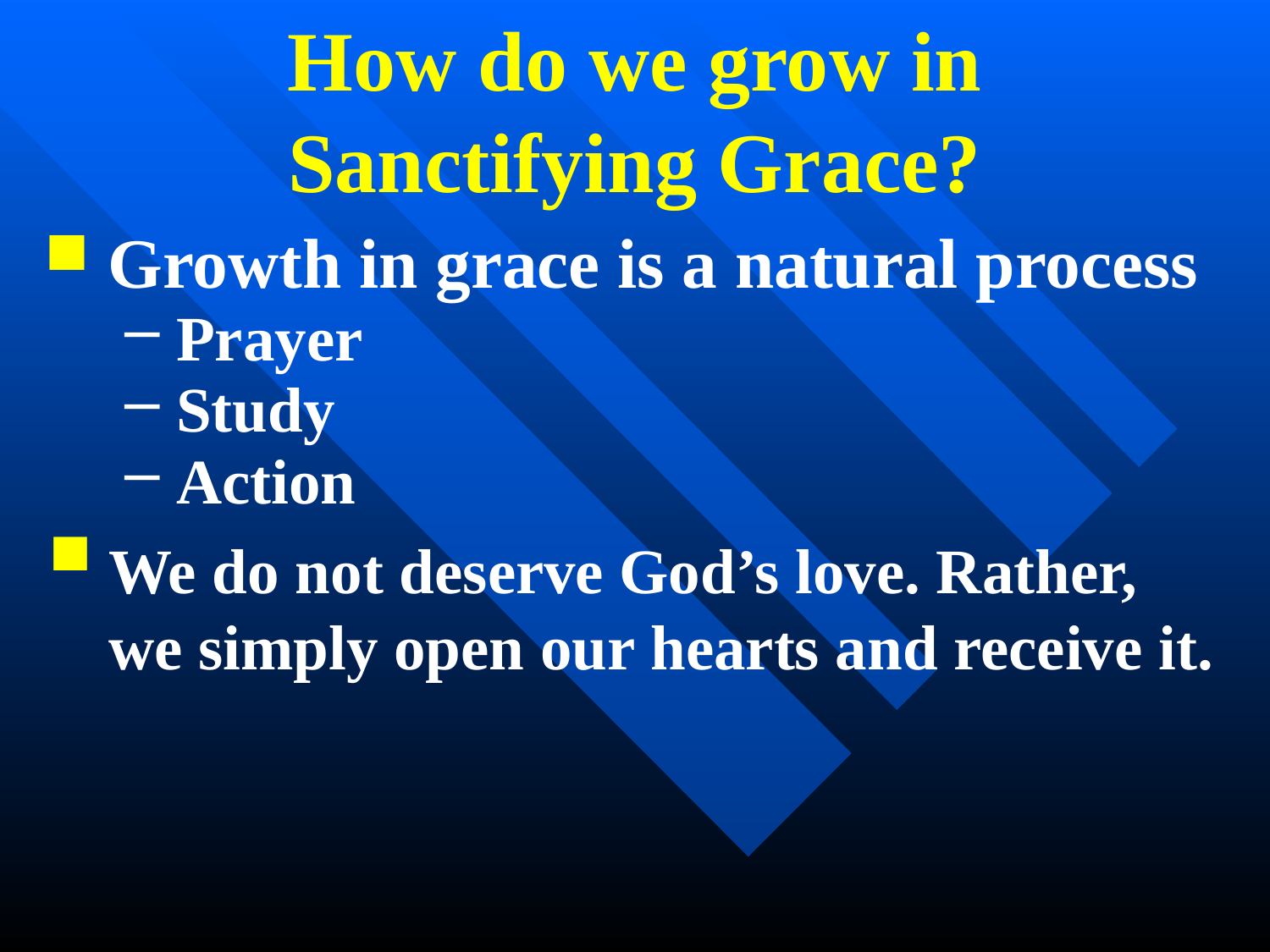

How do we grow in
Sanctifying Grace?
Growth in grace is a natural process
 Prayer
 Study
 Action
We do not deserve God’s love. Rather, we simply open our hearts and receive it.